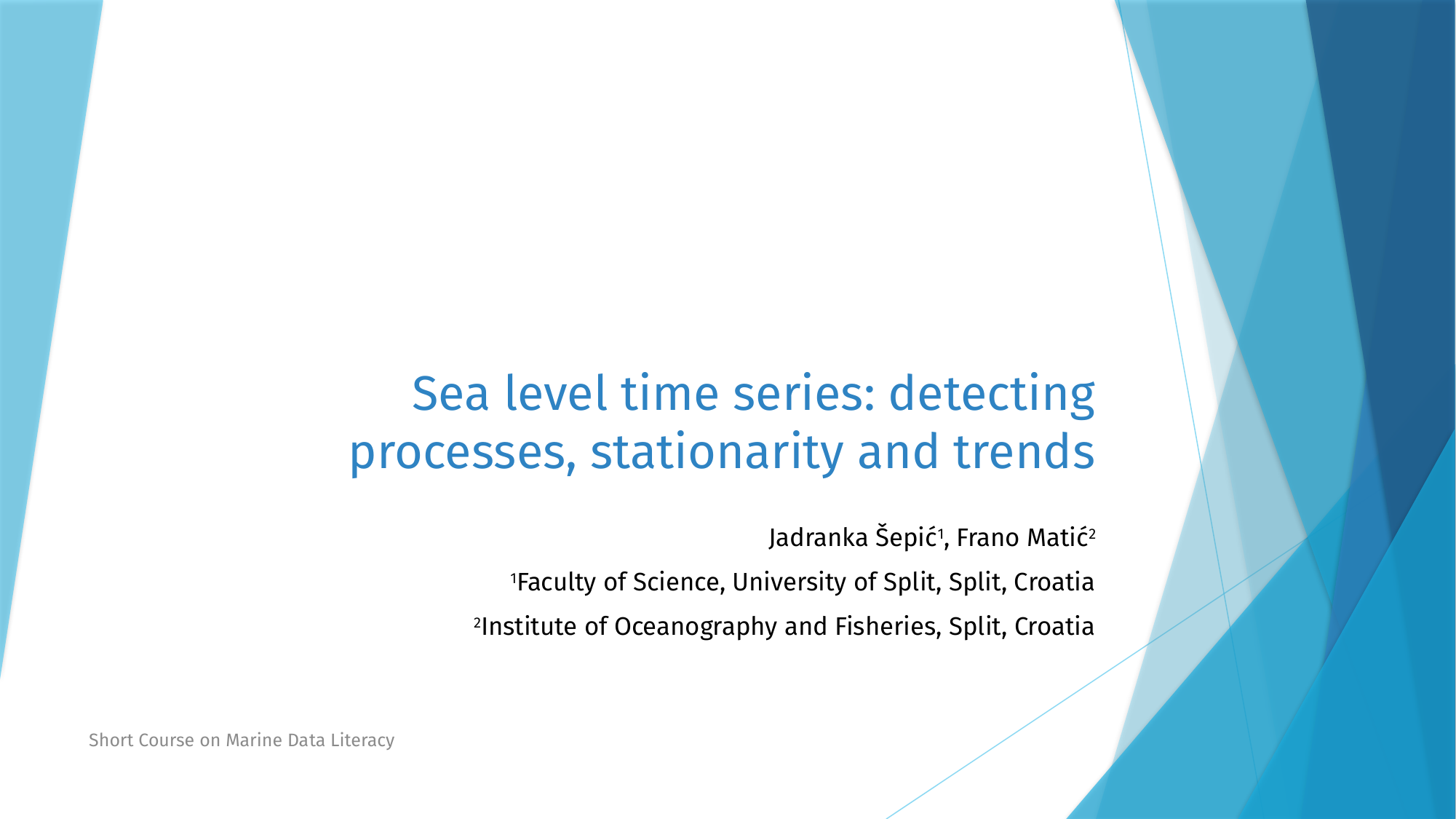

# Sea level time series: detecting processes, stationarity and trends
Jadranka Šepić1, Frano Matić2
1Faculty of Science, University of Split, Split, Croatia
2Institute of Oceanography and Fisheries, Split, Croatia
Short Course on Marine Data Literacy